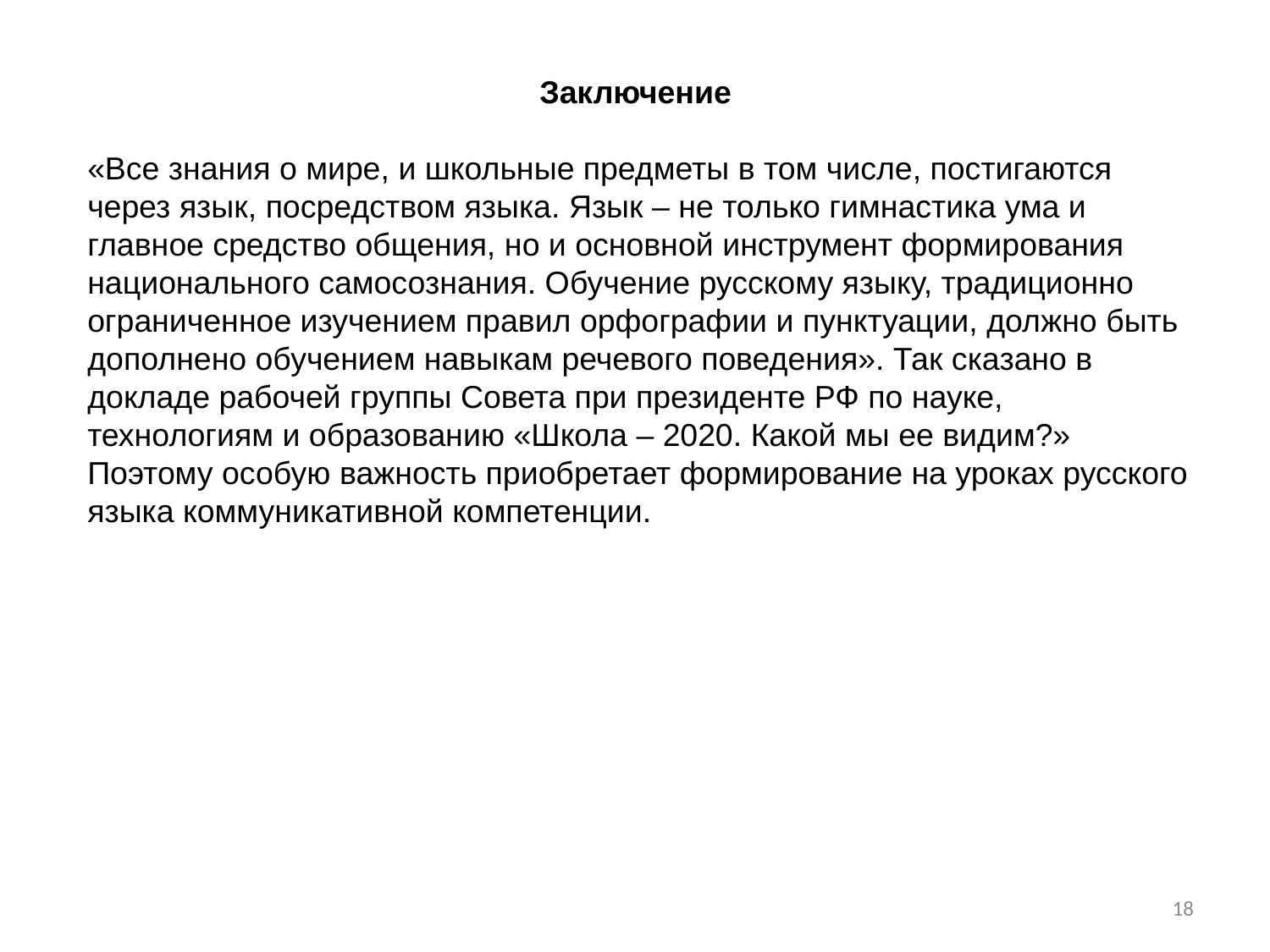

Заключение
«Все знания о мире, и школьные предметы в том числе, постигаются через язык, посредством языка. Язык – не только гимнастика ума и главное средство общения, но и основной инструмент формирования национального самосознания. Обучение русскому языку, традиционно ограниченное изучением правил орфографии и пунктуации, должно быть дополнено обучением навыкам речевого поведения». Так сказано в докладе рабочей группы Совета при президенте РФ по науке, технологиям и образованию «Школа – 2020. Какой мы ее видим?» Поэтому особую важность приобретает формирование на уроках русского языка коммуникативной компетенции.
18